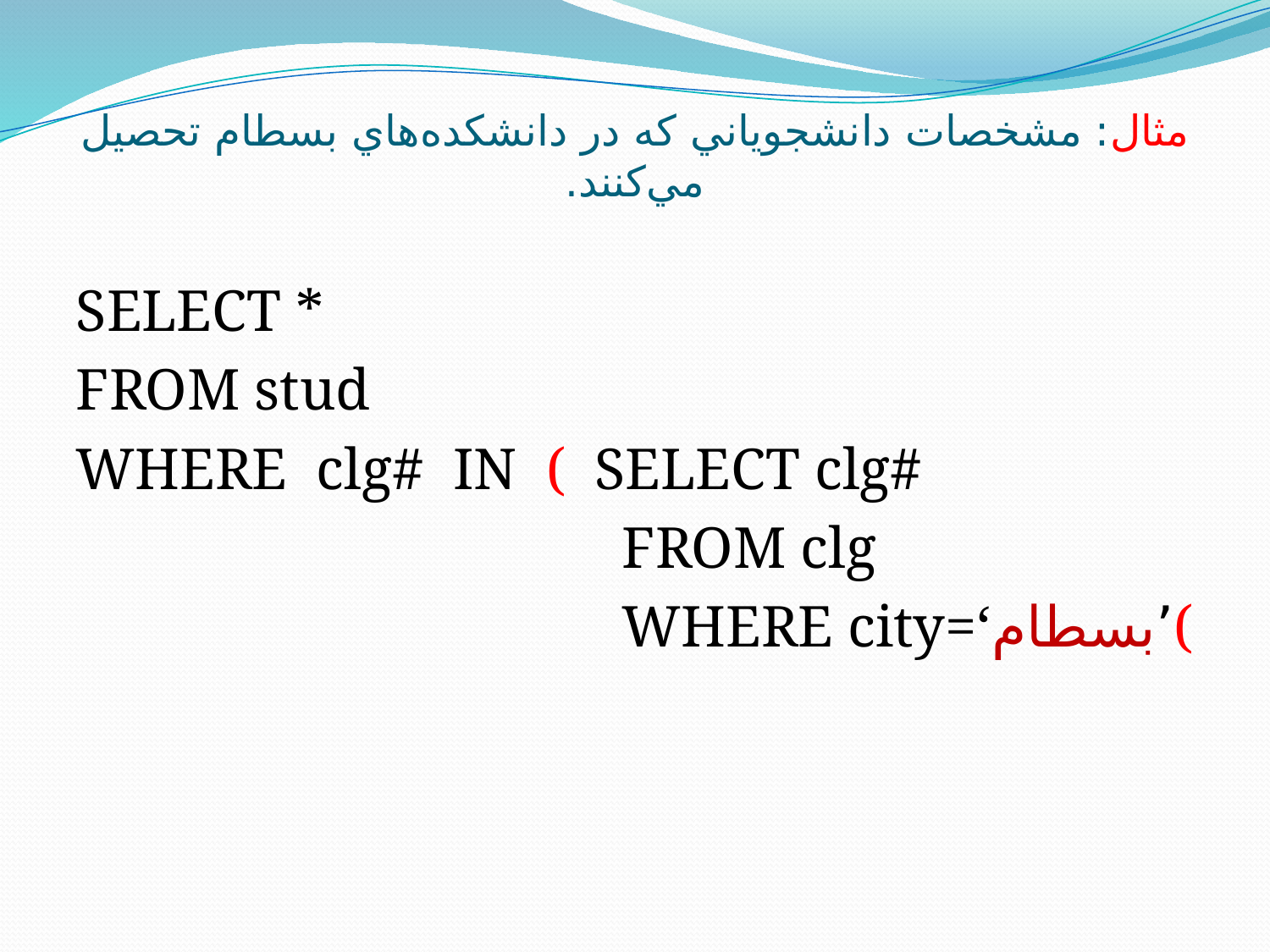

# مثال: مشخصات دانشجوياني که در دانشکده‌هاي بسطام تحصيل مي‌کنند.
SELECT *
FROM stud
WHERE  clg#  IN  (  SELECT clg#
					FROM clg
					WHERE city=‘بسطام’(